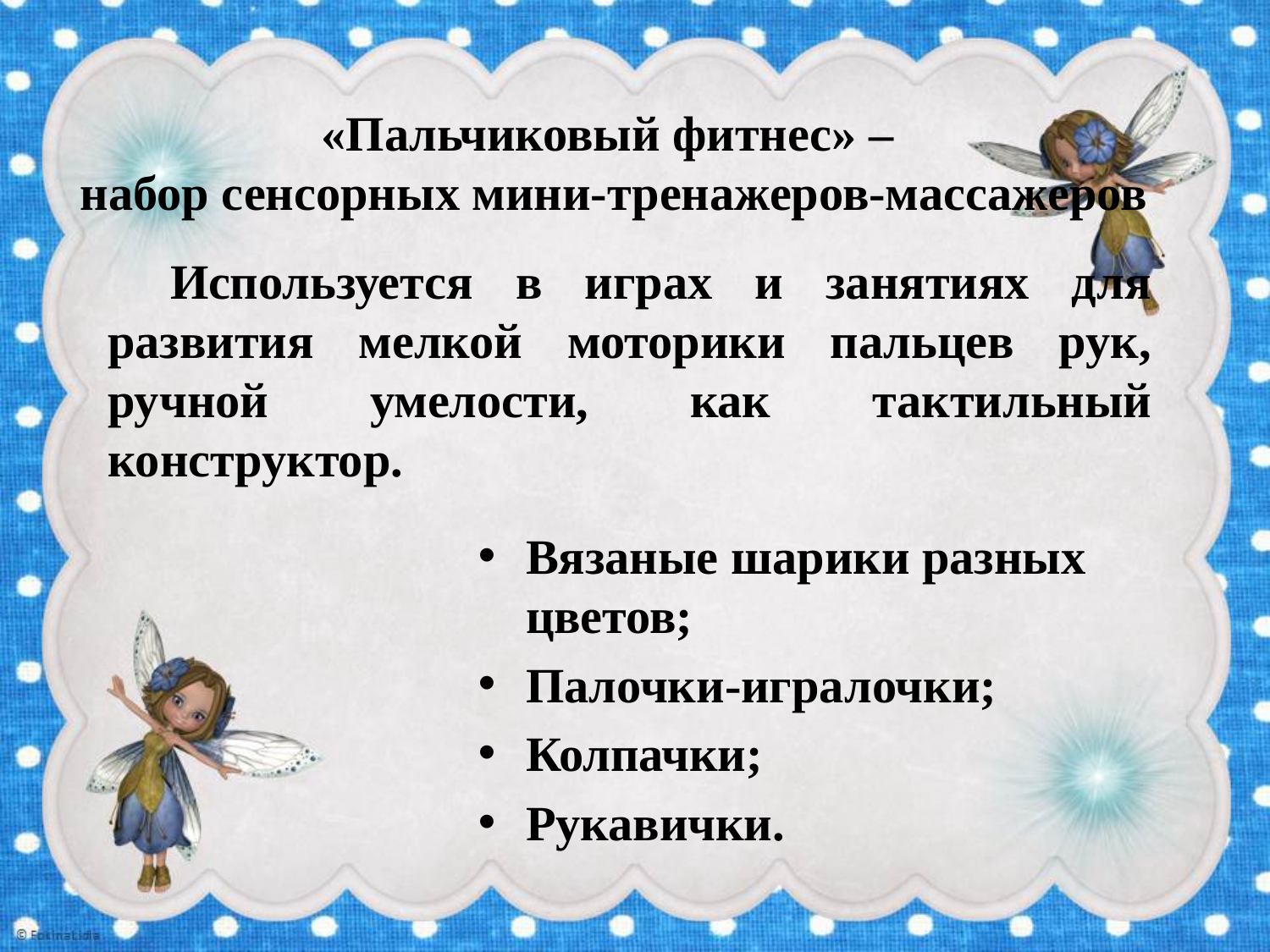

# «Пальчиковый фитнес» – набор сенсорных мини-тренажеров-массажеров
Используется в играх и занятиях для развития мелкой моторики пальцев рук, ручной умелости, как тактильный конструктор.
Вязаные шарики разных цветов;
Палочки-игралочки;
Колпачки;
Рукавички.